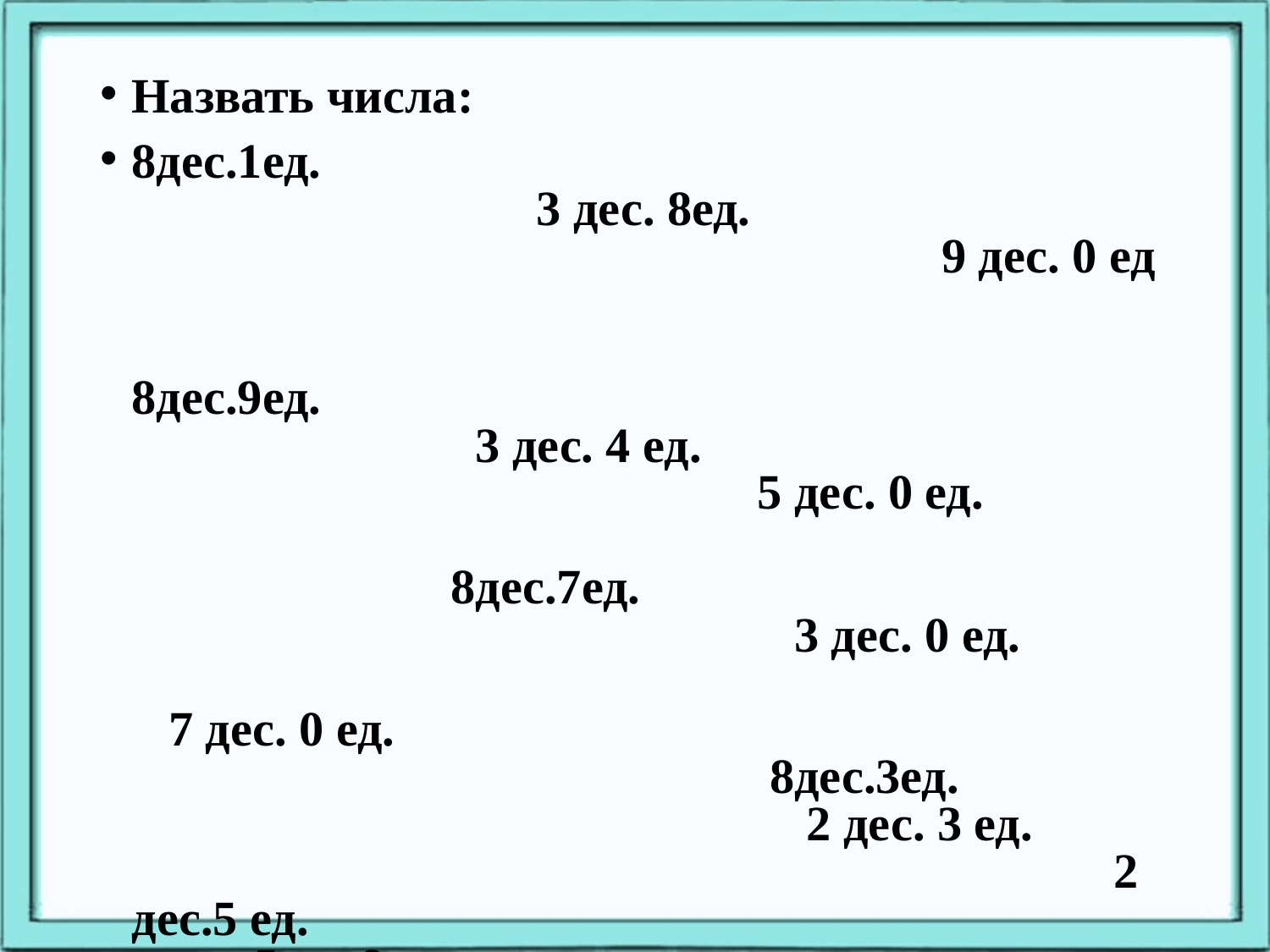

#
Назвать числа:
8дес.1ед.                                                                                                       3 дес. 8ед.                                                                                                     9 дес. 0 ед                                                                                                                                                                         8дес.9ед.                                                                                                  3 дес. 4 ед.                                                                                          5 дес. 0 ед.                                                                                                                               8дес.7ед.                                                                                                  3 дес. 0 ед.                                                                                                     7 дес. 0 ед.                                                                                                                    8дес.3ед.                                                                         2 дес. 3 ед.                                                                                            2 дес.5 ед.                                                                                 5дес.8ед.                                                                                        3дес. 7ед.                                                                                    4дес.0ед.